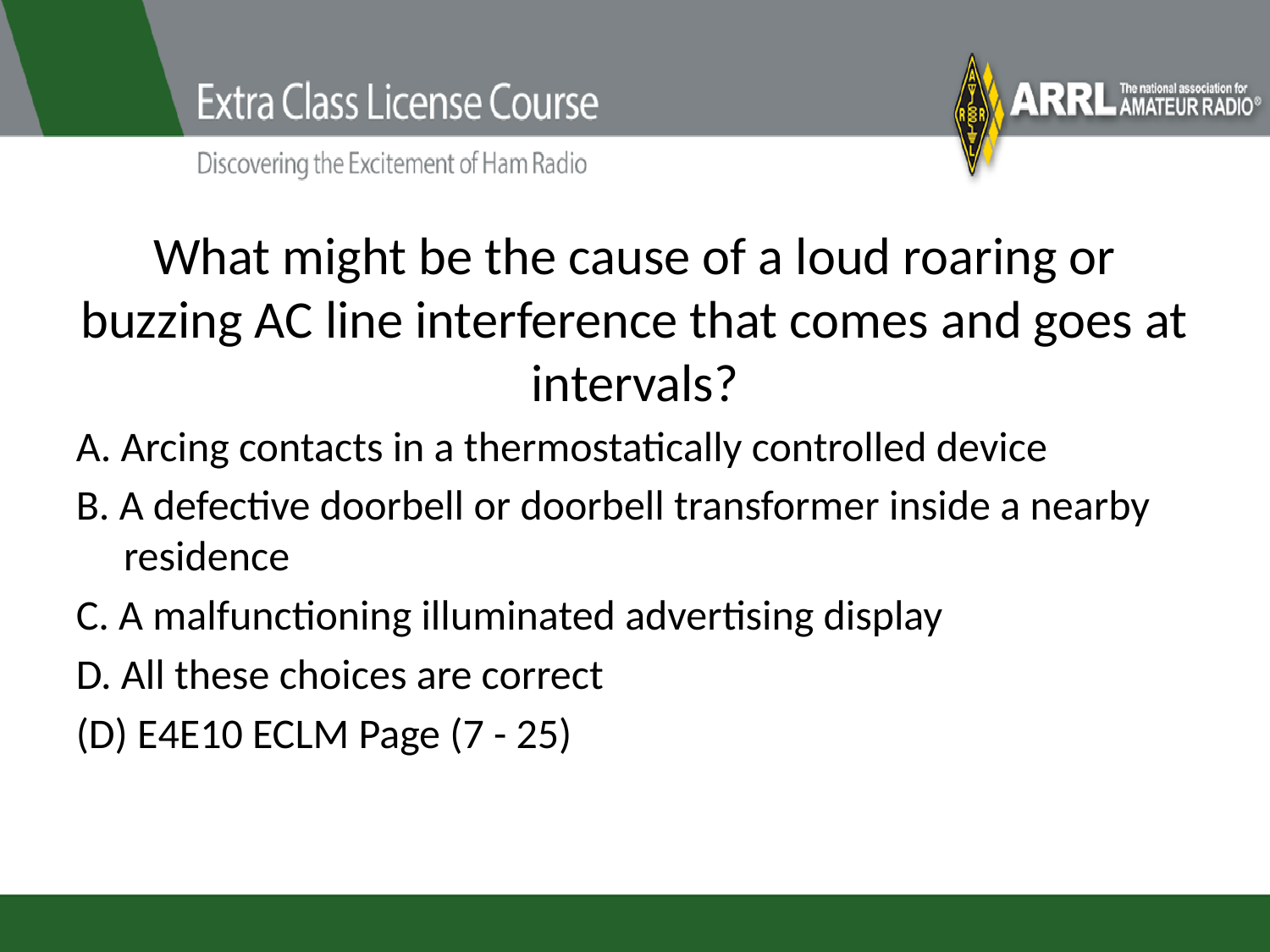

# What might be the cause of a loud roaring or buzzing AC line interference that comes and goes at intervals?
A. Arcing contacts in a thermostatically controlled device
B. A defective doorbell or doorbell transformer inside a nearby residence
C. A malfunctioning illuminated advertising display
D. All these choices are correct
(D) E4E10 ECLM Page (7 - 25)